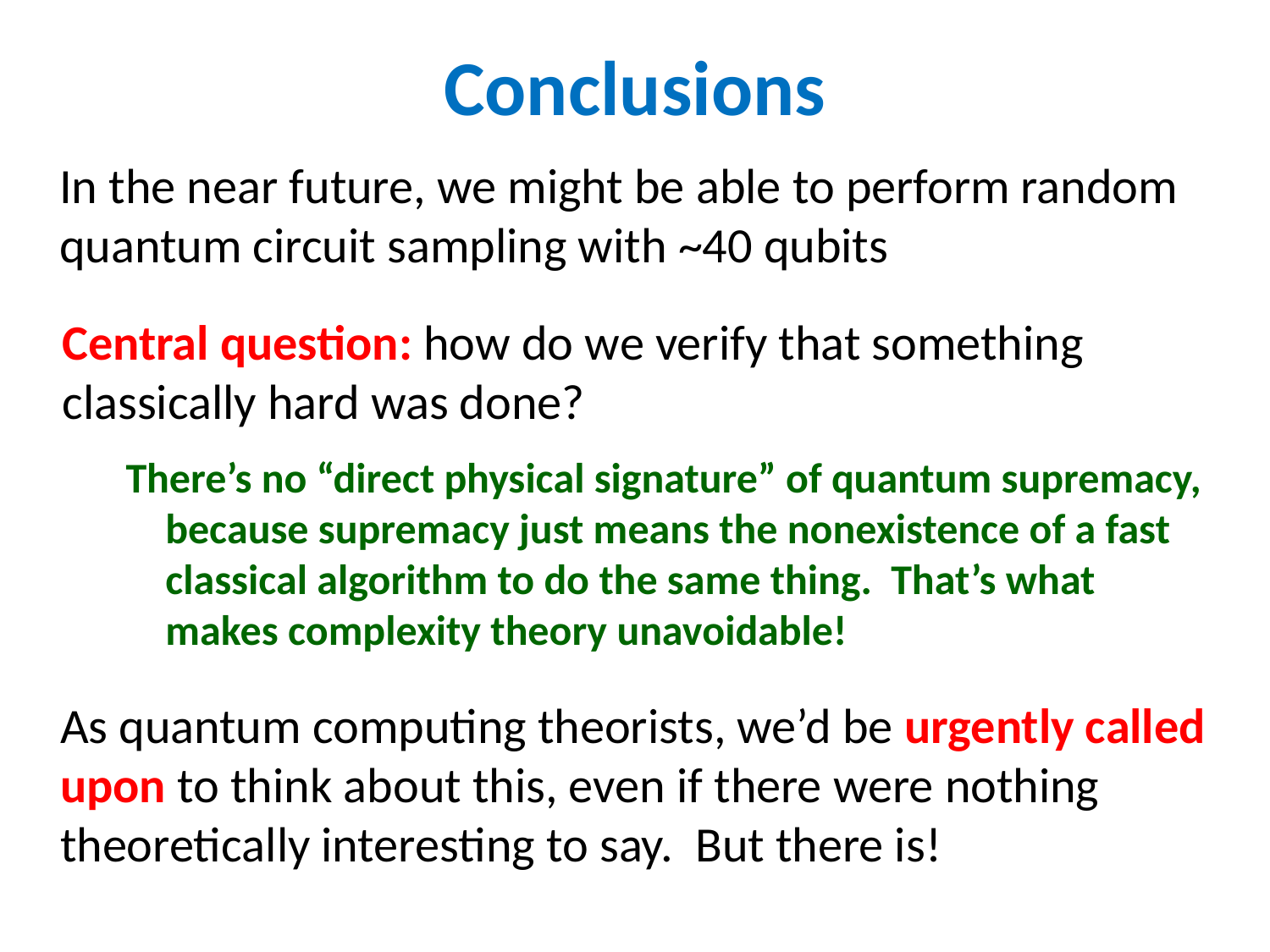

Conclusions
In the near future, we might be able to perform random quantum circuit sampling with ~40 qubits
Central question: how do we verify that something classically hard was done?
There’s no “direct physical signature” of quantum supremacy, because supremacy just means the nonexistence of a fast classical algorithm to do the same thing.  That’s what makes complexity theory unavoidable!
As quantum computing theorists, we’d be urgently called upon to think about this, even if there were nothing theoretically interesting to say.  But there is!